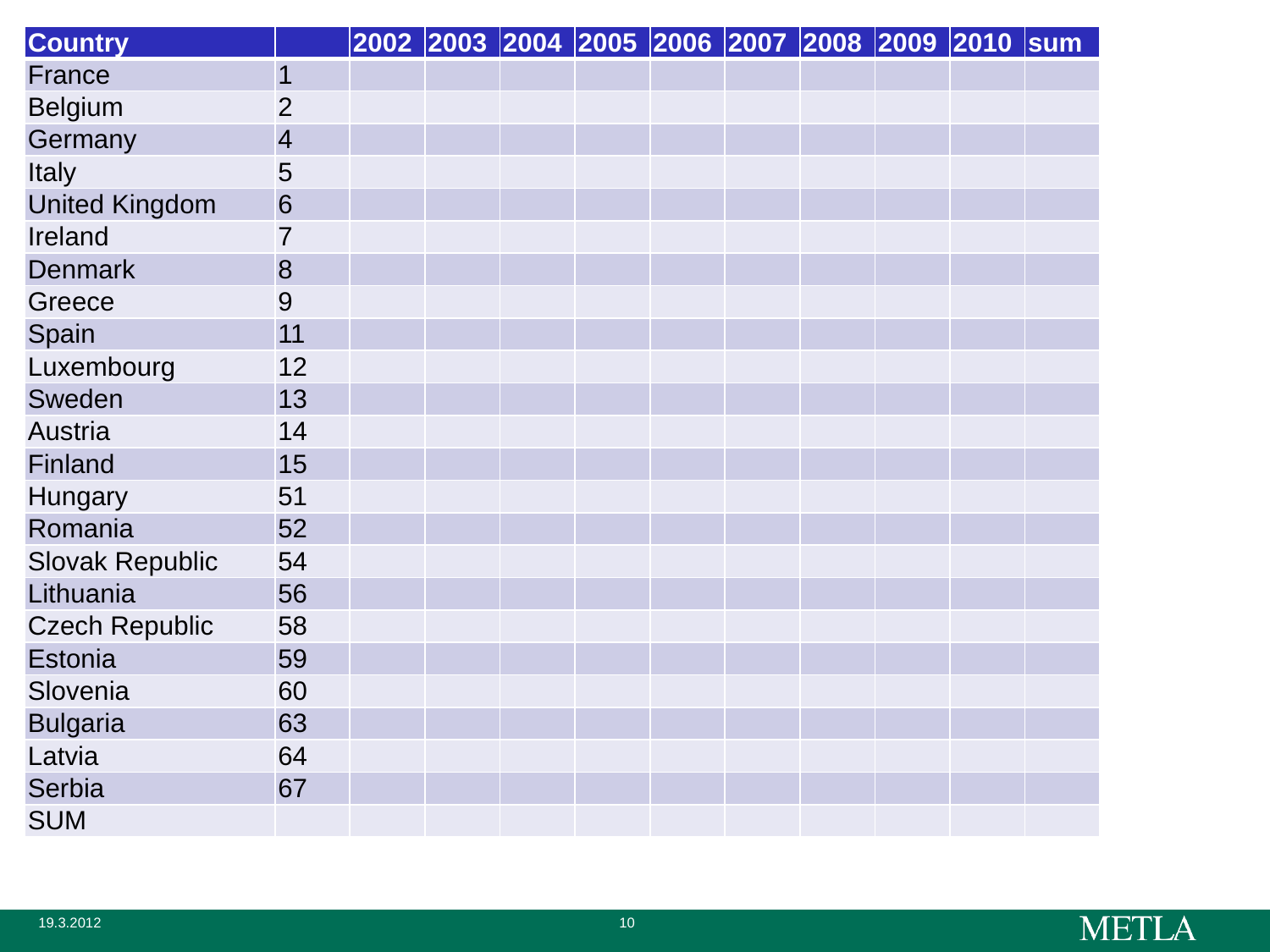

| Country |  | 2002 | 2003 | 2004 | 2005 | 2006 | 2007 | 2008 | 2009 | 2010 | sum |
| --- | --- | --- | --- | --- | --- | --- | --- | --- | --- | --- | --- |
| France | 1 |  |  |  |  |  |  |  |  |  |  |
| Belgium | 2 |  |  |  |  |  |  |  |  |  |  |
| Germany | 4 |  |  |  |  |  |  |  |  |  |  |
| Italy | 5 |  |  |  |  |  |  |  |  |  |  |
| United Kingdom | 6 |  |  |  |  |  |  |  |  |  |  |
| Ireland | 7 |  |  |  |  |  |  |  |  |  |  |
| Denmark | 8 |  |  |  |  |  |  |  |  |  |  |
| Greece | 9 |  |  |  |  |  |  |  |  |  |  |
| Spain | 11 |  |  |  |  |  |  |  |  |  |  |
| Luxembourg | 12 |  |  |  |  |  |  |  |  |  |  |
| Sweden | 13 |  |  |  |  |  |  |  |  |  |  |
| Austria | 14 |  |  |  |  |  |  |  |  |  |  |
| Finland | 15 |  |  |  |  |  |  |  |  |  |  |
| Hungary | 51 |  |  |  |  |  |  |  |  |  |  |
| Romania | 52 |  |  |  |  |  |  |  |  |  |  |
| Slovak Republic | 54 |  |  |  |  |  |  |  |  |  |  |
| Lithuania | 56 |  |  |  |  |  |  |  |  |  |  |
| Czech Republic | 58 |  |  |  |  |  |  |  |  |  |  |
| Estonia | 59 |  |  |  |  |  |  |  |  |  |  |
| Slovenia | 60 |  |  |  |  |  |  |  |  |  |  |
| Bulgaria | 63 |  |  |  |  |  |  |  |  |  |  |
| Latvia | 64 |  |  |  |  |  |  |  |  |  |  |
| Serbia | 67 |  |  |  |  |  |  |  |  |  |  |
| SUM |  |  |  |  |  |  |  |  |  |  |  |
  19.3.2012
10